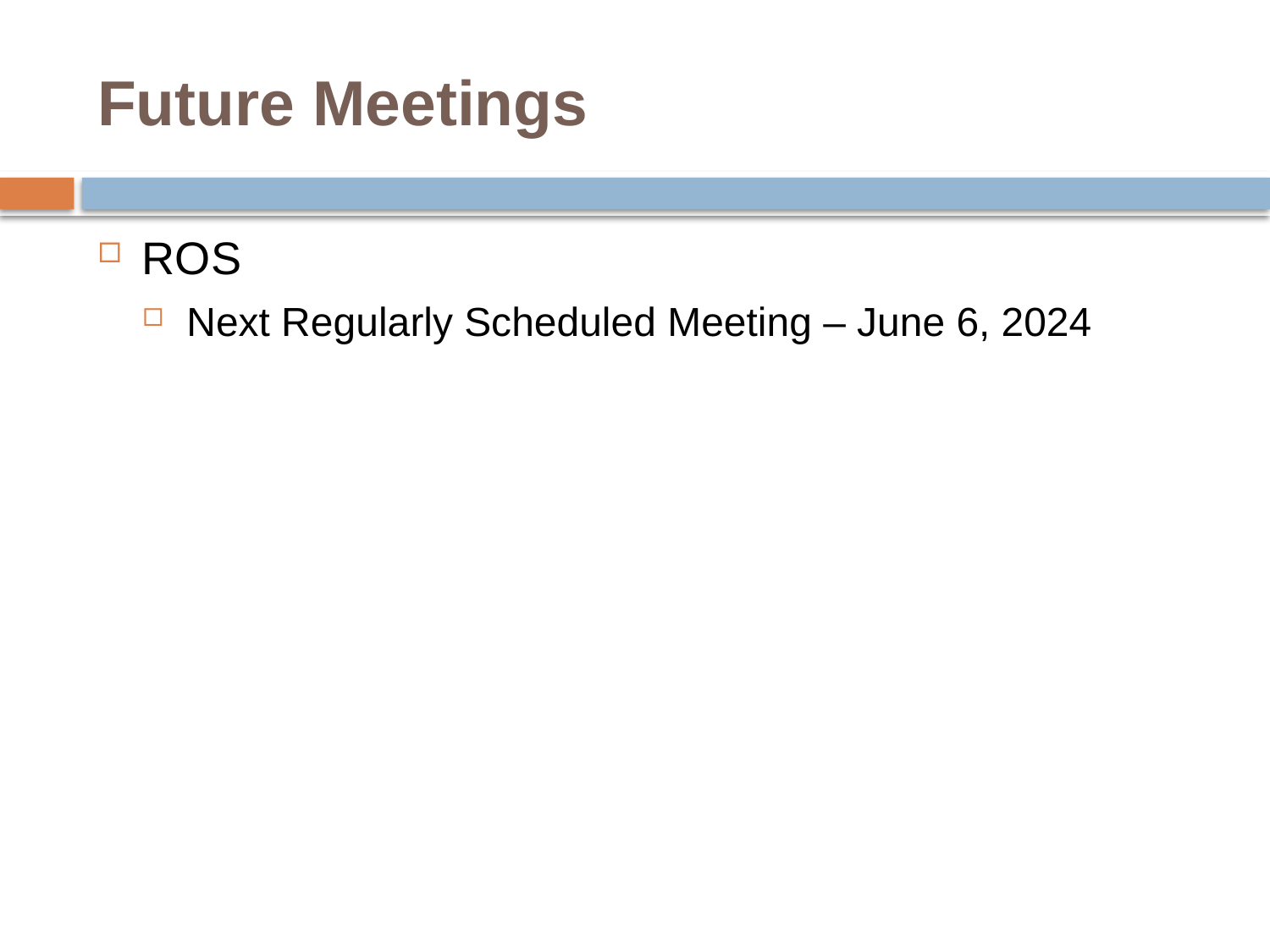

# Future Meetings
ROS
Next Regularly Scheduled Meeting – June 6, 2024